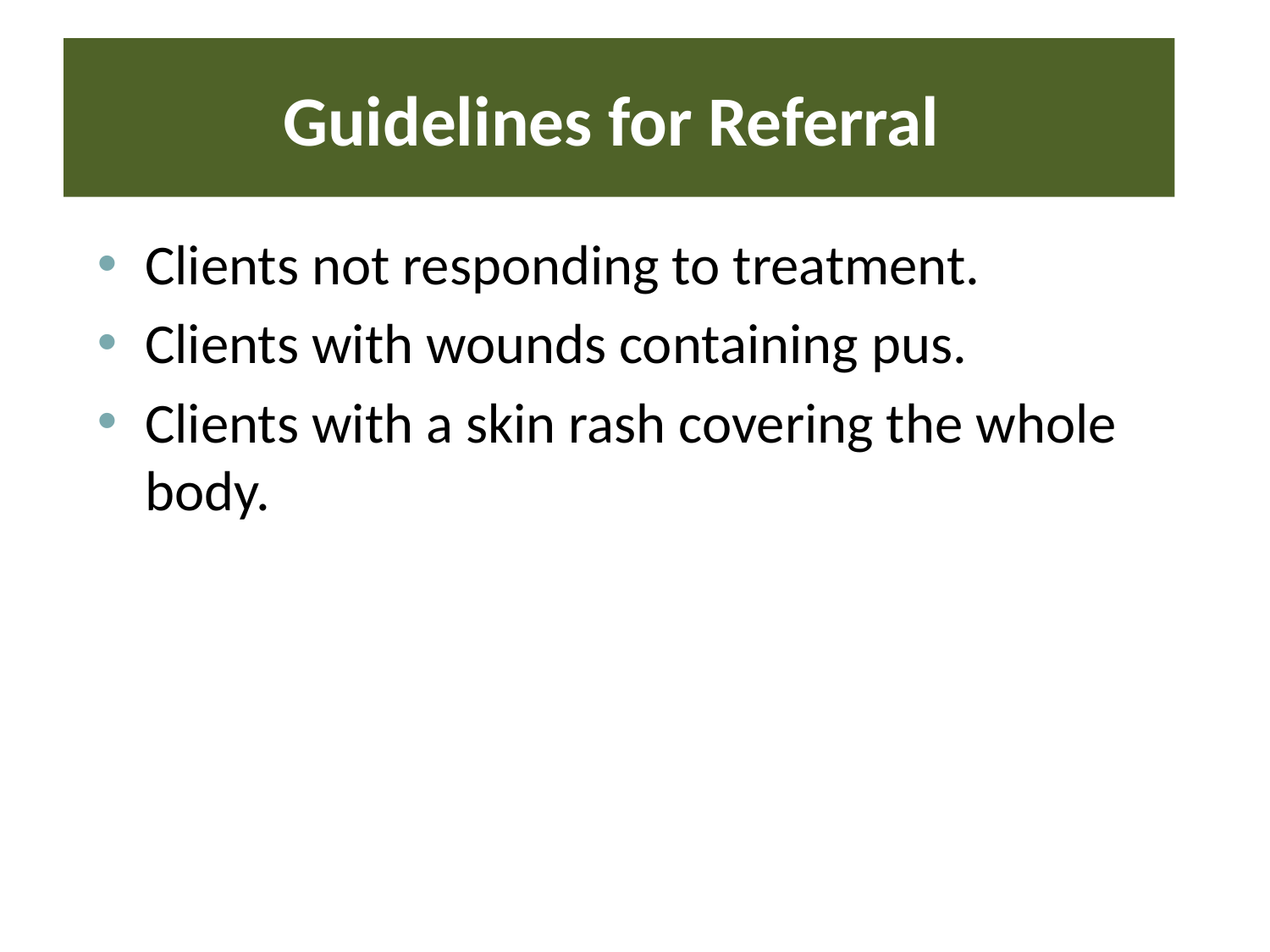

# Guidelines for Referral
Clients not responding to treatment.
Clients with wounds containing pus.
Clients with a skin rash covering the whole body.